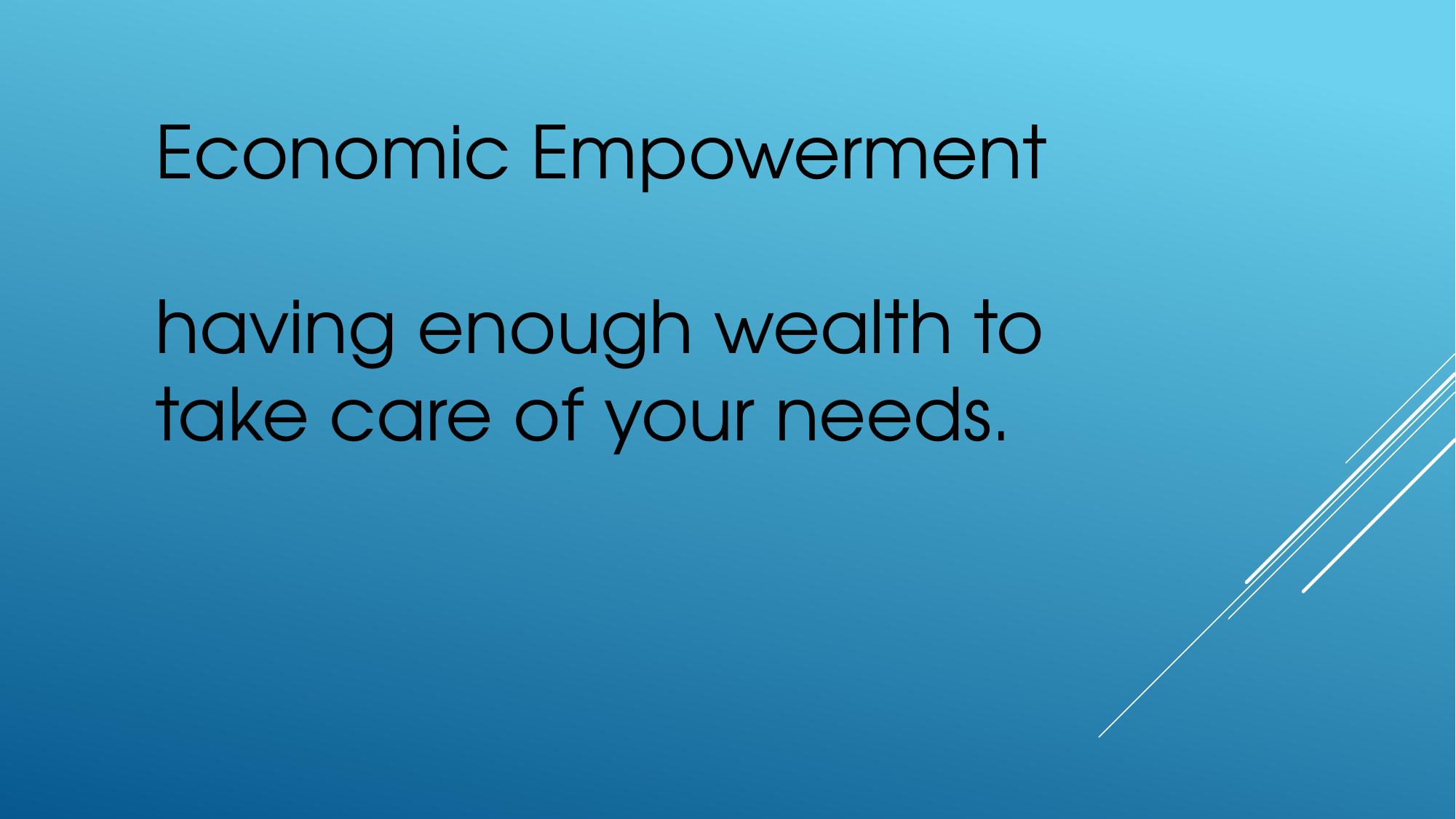

Economic Empowerment

having enough wealth to take care of your needs.